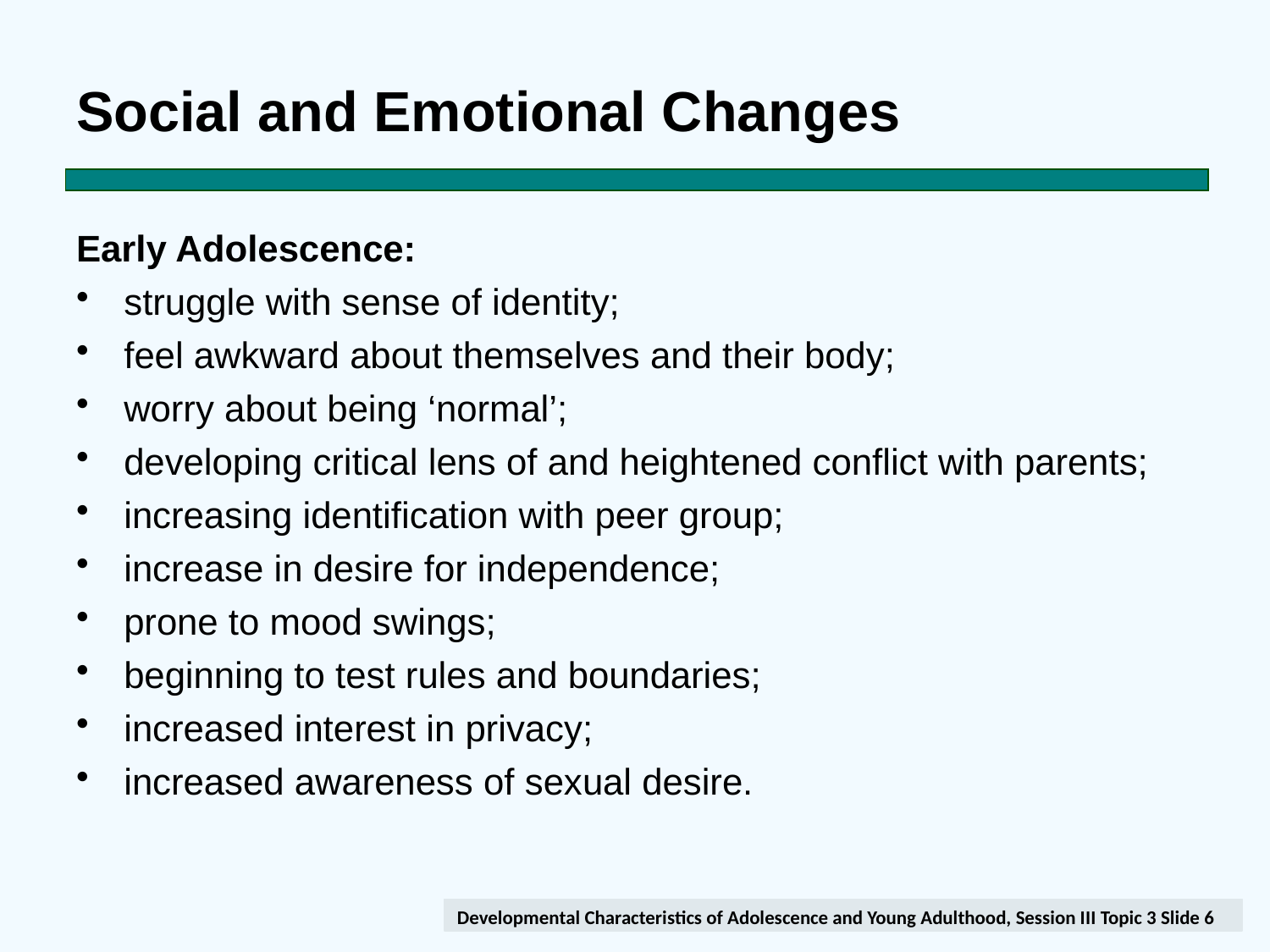

# Social and Emotional Changes
Early Adolescence:
struggle with sense of identity;
feel awkward about themselves and their body;
worry about being ‘normal’;
developing critical lens of and heightened conflict with parents;
increasing identification with peer group;
increase in desire for independence;
prone to mood swings;
beginning to test rules and boundaries;
increased interest in privacy;
increased awareness of sexual desire.

Developmental Characteristics of Adolescence and Young Adulthood, Session III Topic 3 Slide 6